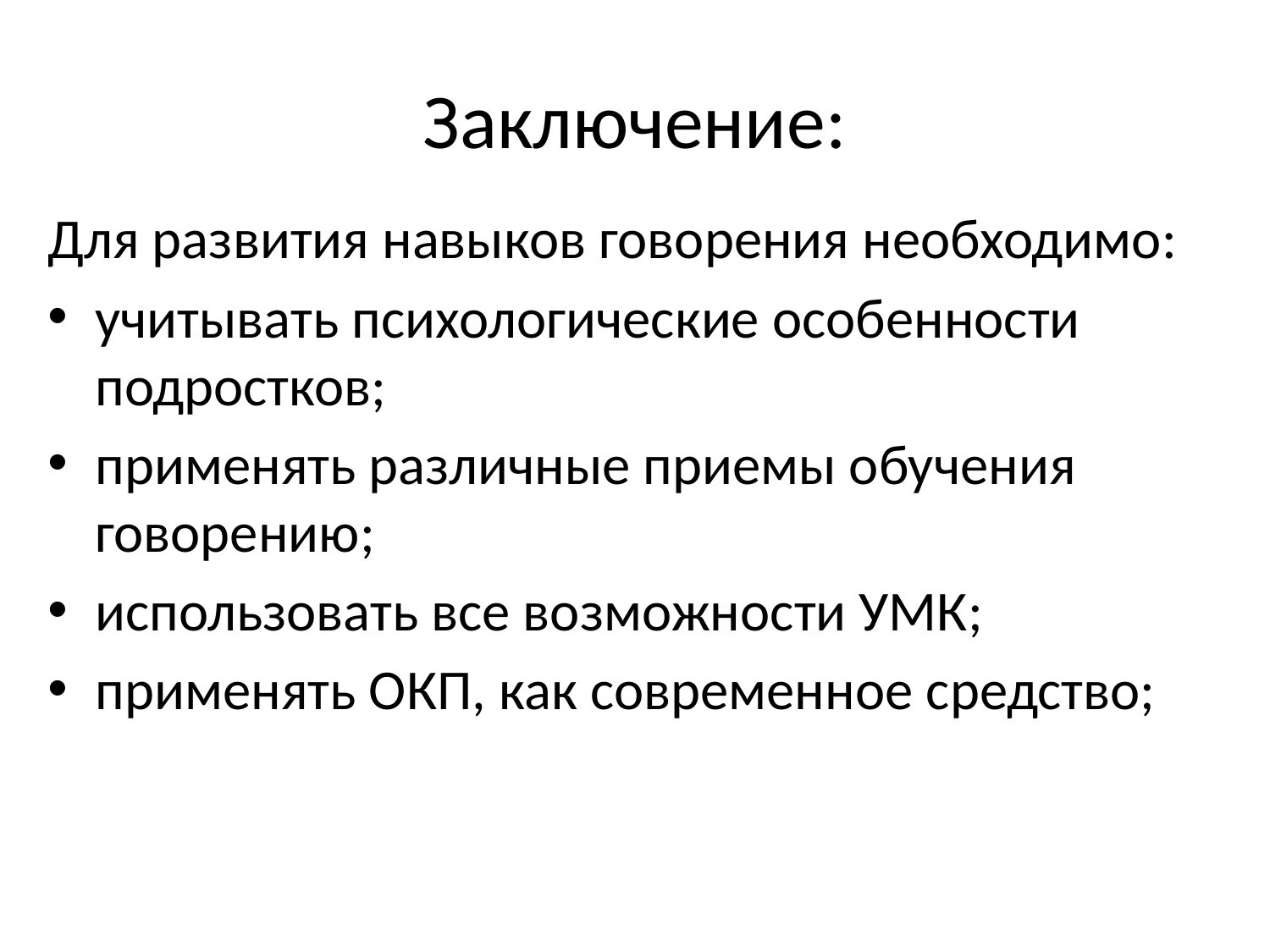

# Заключение:
Для развития навыков говорения необходимо:
учитывать психологические особенности подростков;
применять различные приемы обучения говорению;
использовать все возможности УМК;
применять ОКП, как современное средство;